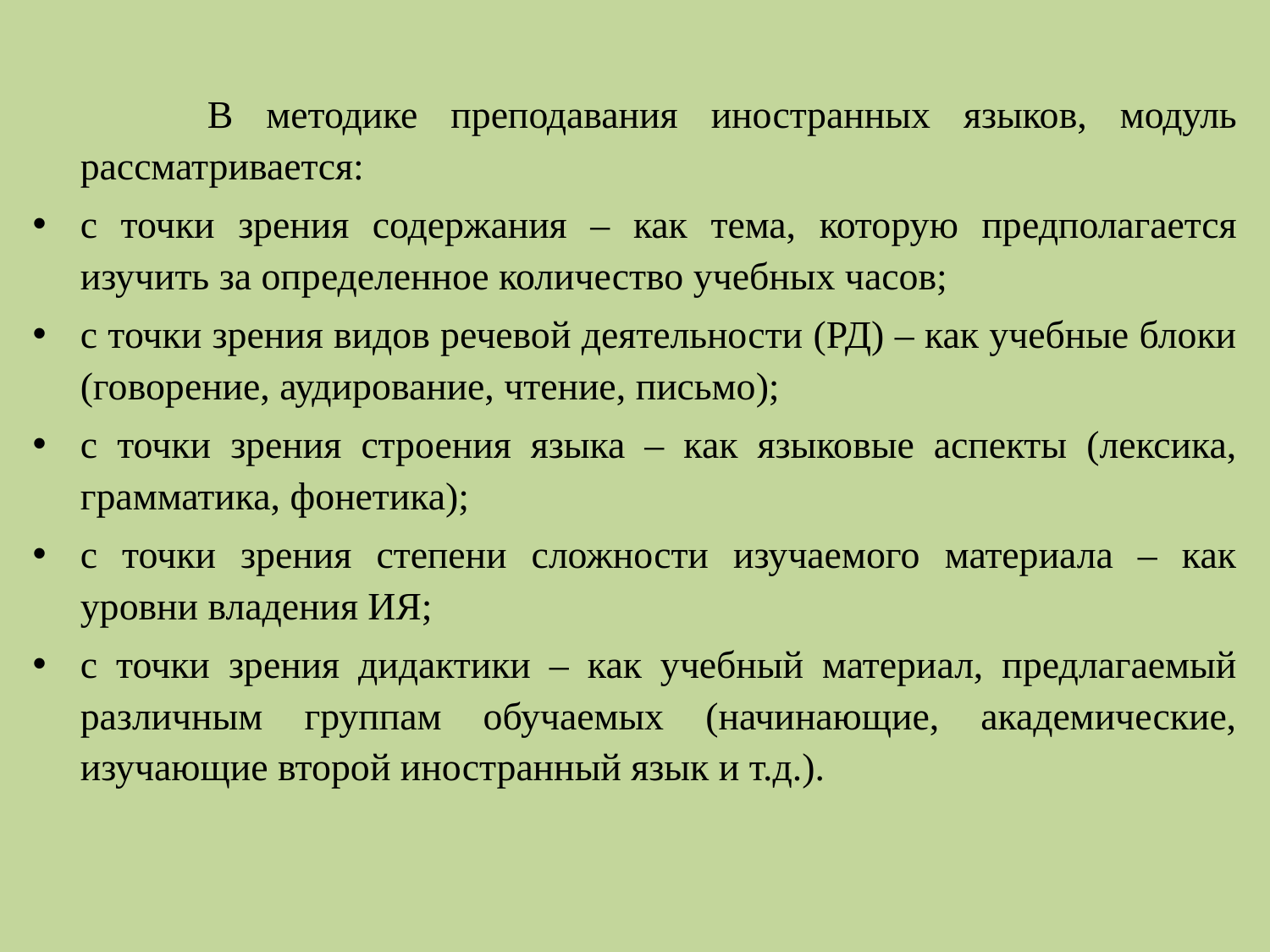

В методике преподавания иностранных языков, модуль рассматривается:
с точки зрения содержания – как тема, которую предполагается изучить за определенное количество учебных часов;
с точки зрения видов речевой деятельности (РД) – как учебные блоки (говорение, аудирование, чтение, письмо);
с точки зрения строения языка – как языковые аспекты (лексика, грамматика, фонетика);
с точки зрения степени сложности изучаемого материала – как уровни владения ИЯ;
с точки зрения дидактики – как учебный материал, предлагаемый различным группам обучаемых (начинающие, академические, изучающие второй иностранный язык и т.д.).